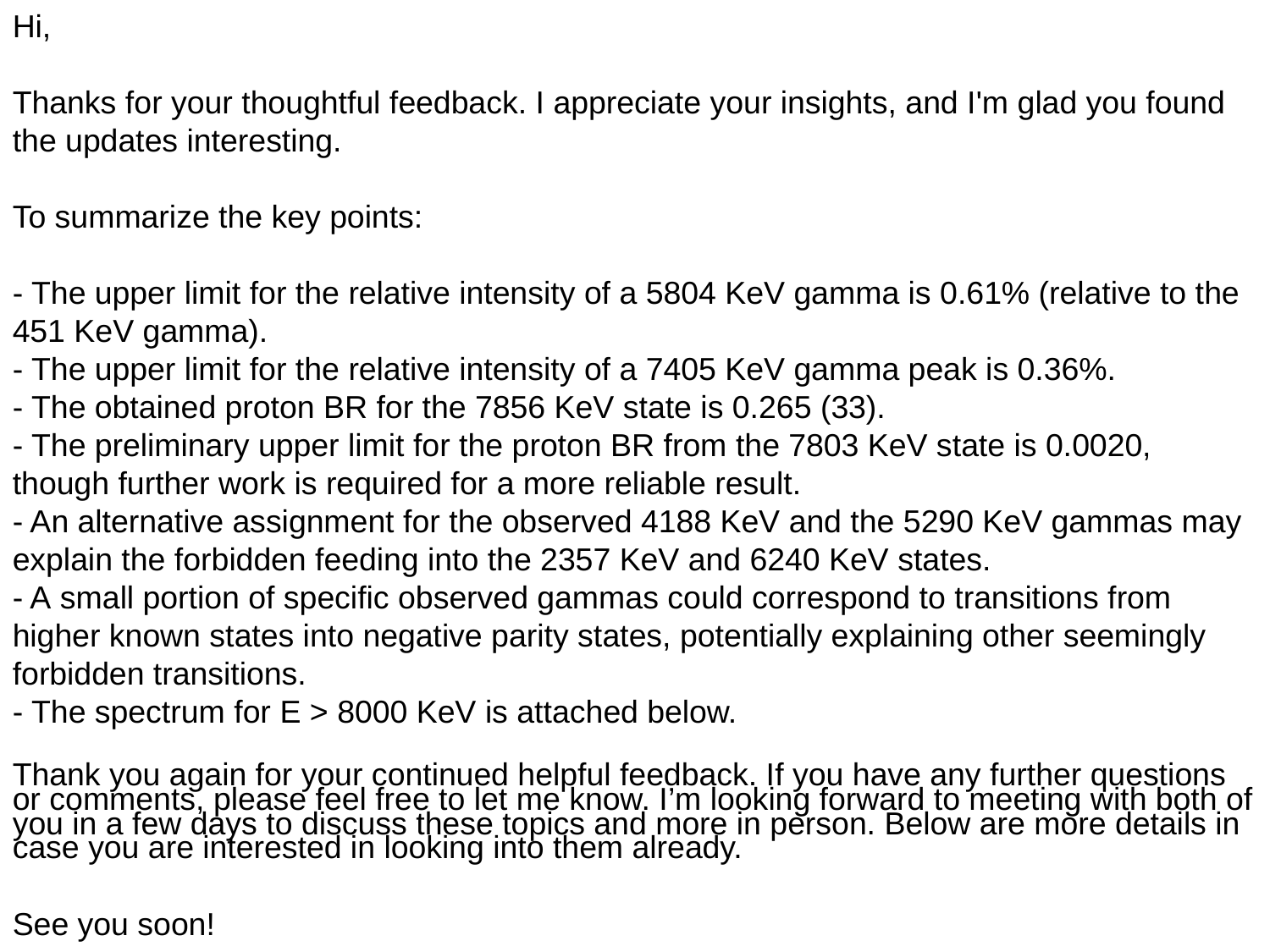

Hi,

Thanks for your thoughtful feedback. I appreciate your insights, and I'm glad you found the updates interesting.

To summarize the key points:

- The upper limit for the relative intensity of a 5804 KeV gamma is 0.61% (relative to the 451 KeV gamma).
- The upper limit for the relative intensity of a 7405 KeV gamma peak is 0.36%.
- The obtained proton BR for the 7856 KeV state is 0.265 (33).
- The preliminary upper limit for the proton BR from the 7803 KeV state is 0.0020, though further work is required for a more reliable result.
- An alternative assignment for the observed 4188 KeV and the 5290 KeV gammas may explain the forbidden feeding into the 2357 KeV and 6240 KeV states.
- A small portion of specific observed gammas could correspond to transitions from higher known states into negative parity states, potentially explaining other seemingly forbidden transitions.
- The spectrum for E > 8000 KeV is attached below.

Thank you again for your continued helpful feedback. If you have any further questions or comments, please feel free to let me know. I’m looking forward to meeting with both of you in a few days to discuss these topics and more in person. Below are more details in case you are interested in looking into them already.

See you soon!
Best,
Itay